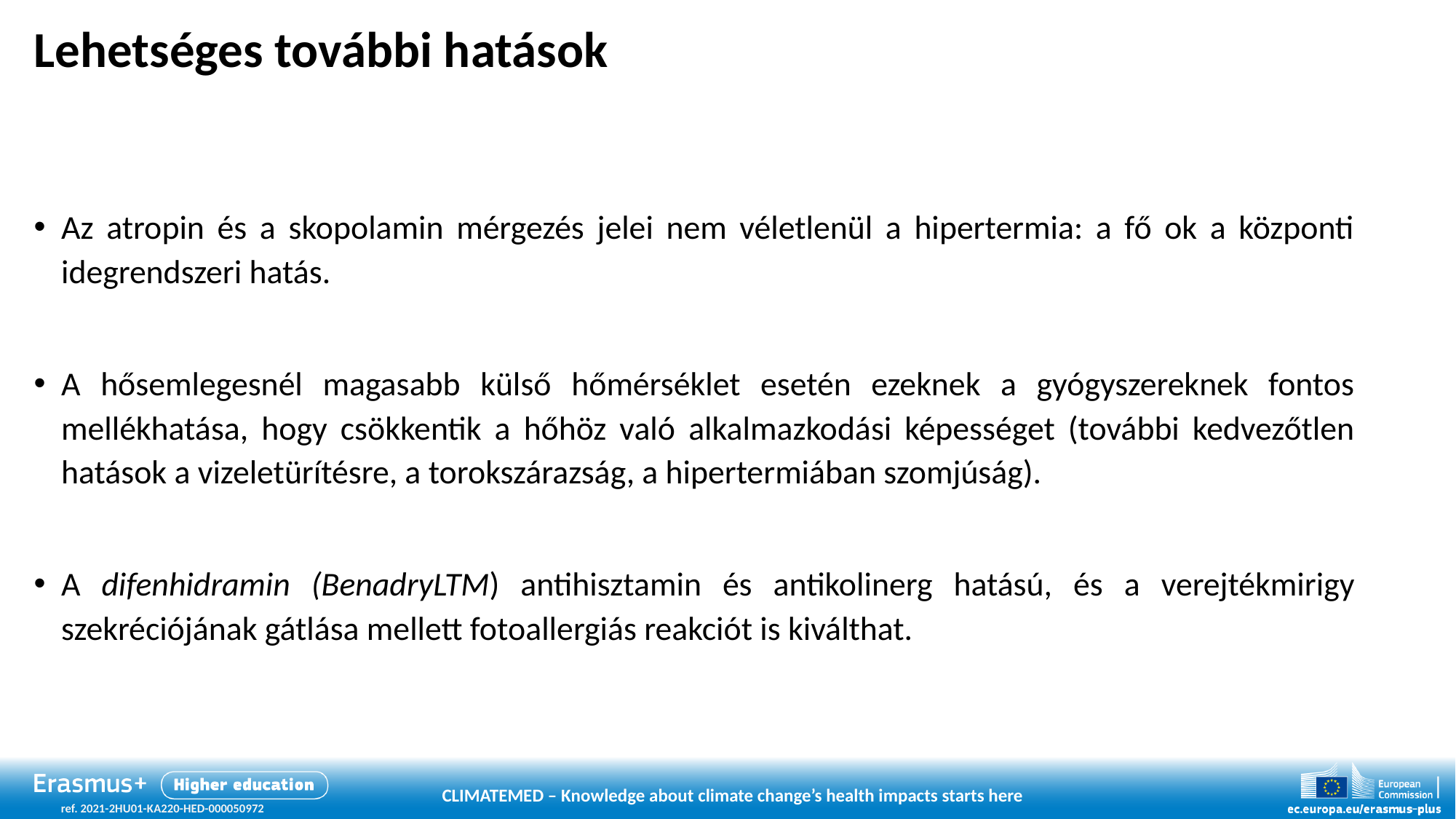

# Lehetséges további hatások
Az atropin és a skopolamin mérgezés jelei nem véletlenül a hipertermia: a fő ok a központi idegrendszeri hatás.
A hősemlegesnél magasabb külső hőmérséklet esetén ezeknek a gyógyszereknek fontos mellékhatása, hogy csökkentik a hőhöz való alkalmazkodási képességet (további kedvezőtlen hatások a vizeletürítésre, a torokszárazság, a hipertermiában szomjúság).
A difenhidramin (BenadryLTM) antihisztamin és antikolinerg hatású, és a verejtékmirigy szekréciójának gátlása mellett fotoallergiás reakciót is kiválthat.